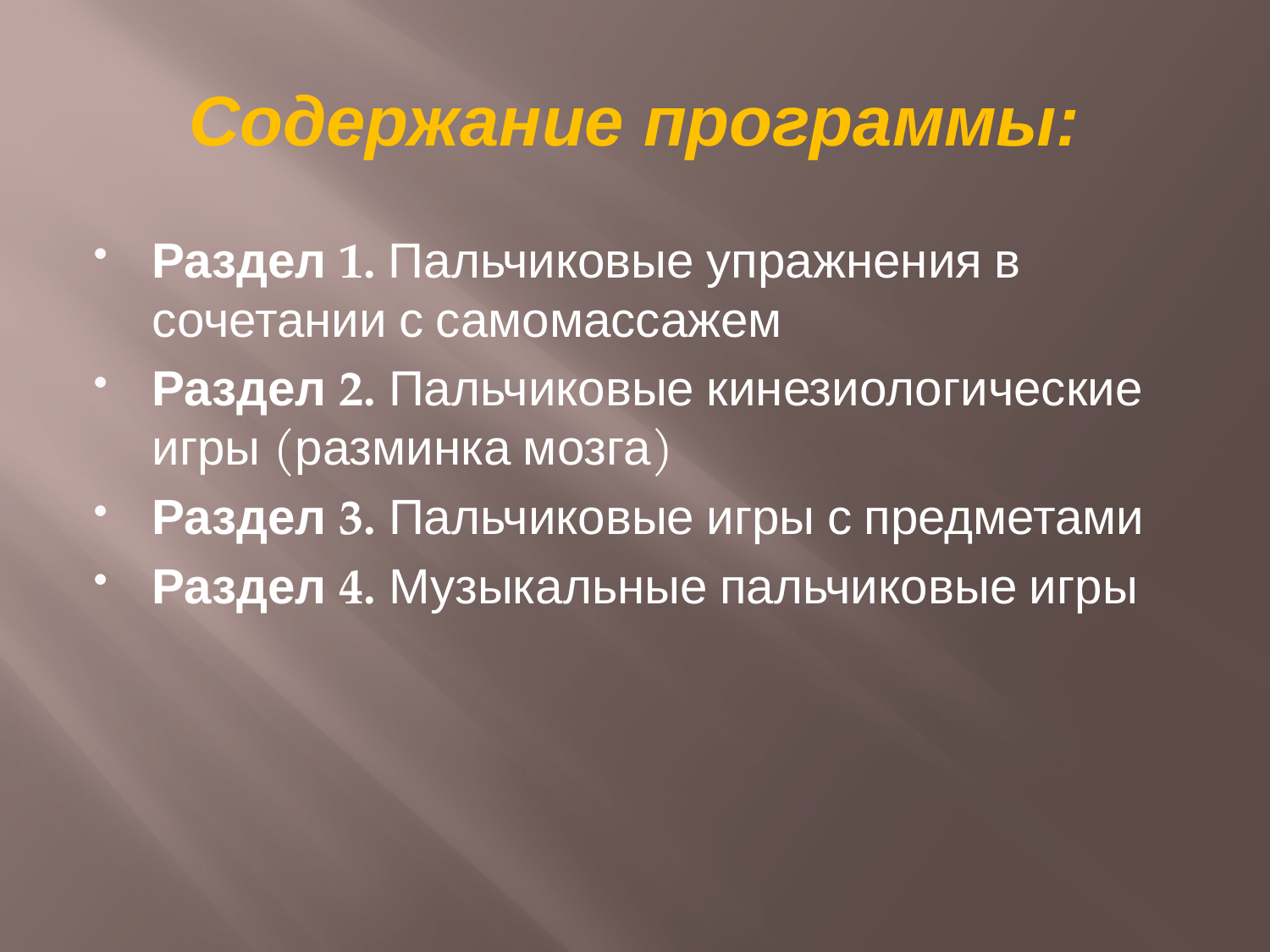

# Содержание программы:
Раздел 1. Пальчиковые упражнения в сочетании с самомассажем
Раздел 2. Пальчиковые кинезиологические игры (разминка мозга)
Раздел 3. Пальчиковые игры с предметами
Раздел 4. Музыкальные пальчиковые игры